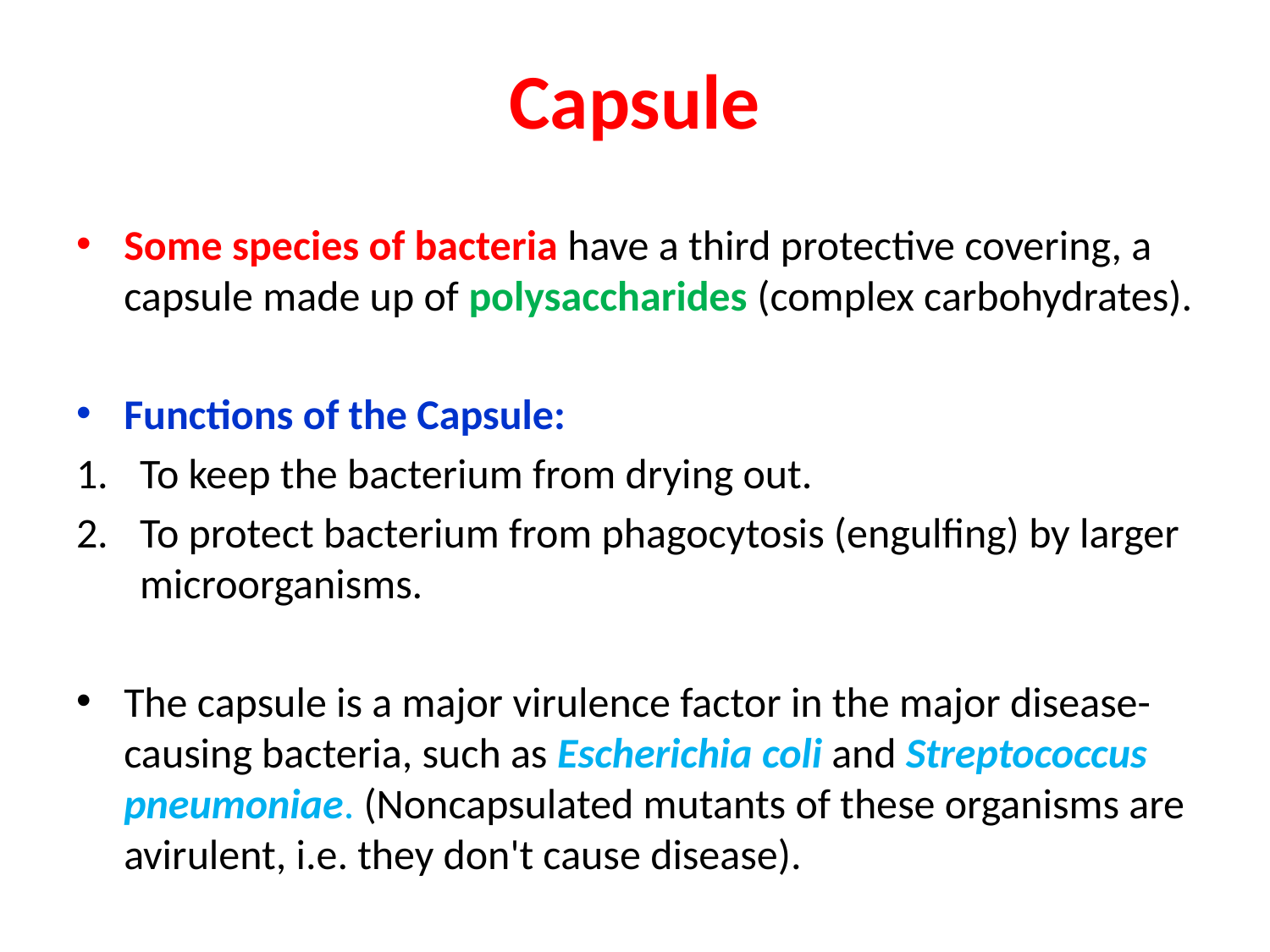

# Capsule
Some species of bacteria have a third protective covering, a capsule made up of polysaccharides (complex carbohydrates).

Functions of the Capsule:
To keep the bacterium from drying out.
To protect bacterium from phagocytosis (engulfing) by larger microorganisms.

The capsule is a major virulence factor in the major disease-causing bacteria, such as Escherichia coli and Streptococcus pneumoniae. (Noncapsulated mutants of these organisms are avirulent, i.e. they don't cause disease).